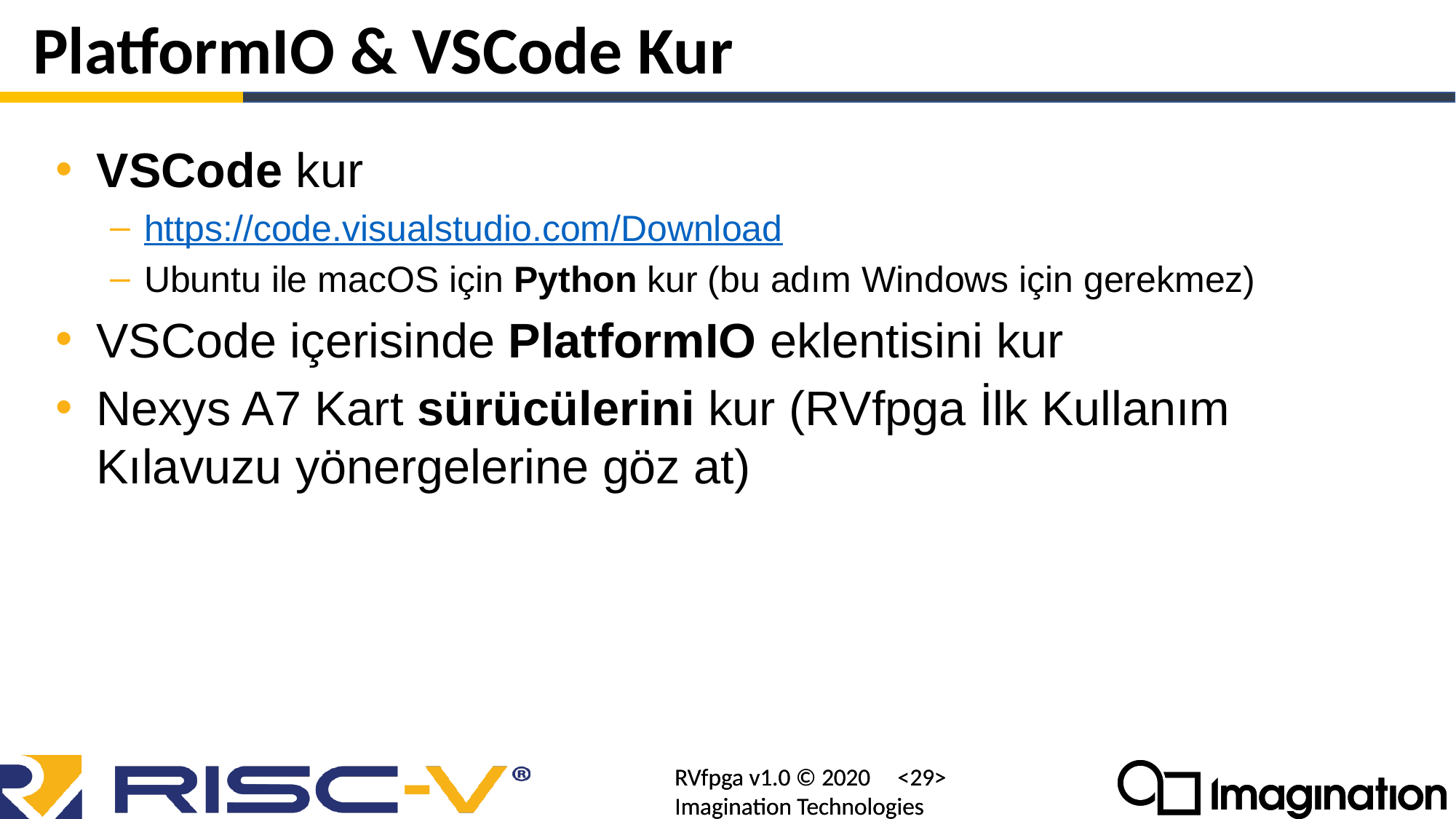

# PlatformIO & VSCode Kur
VSCode kur
https://code.visualstudio.com/Download
Ubuntu ile macOS için Python kur (bu adım Windows için gerekmez)
VSCode içerisinde PlatformIO eklentisini kur
Nexys A7 Kart sürücülerini kur (RVfpga İlk Kullanım Kılavuzu yönergelerine göz at)